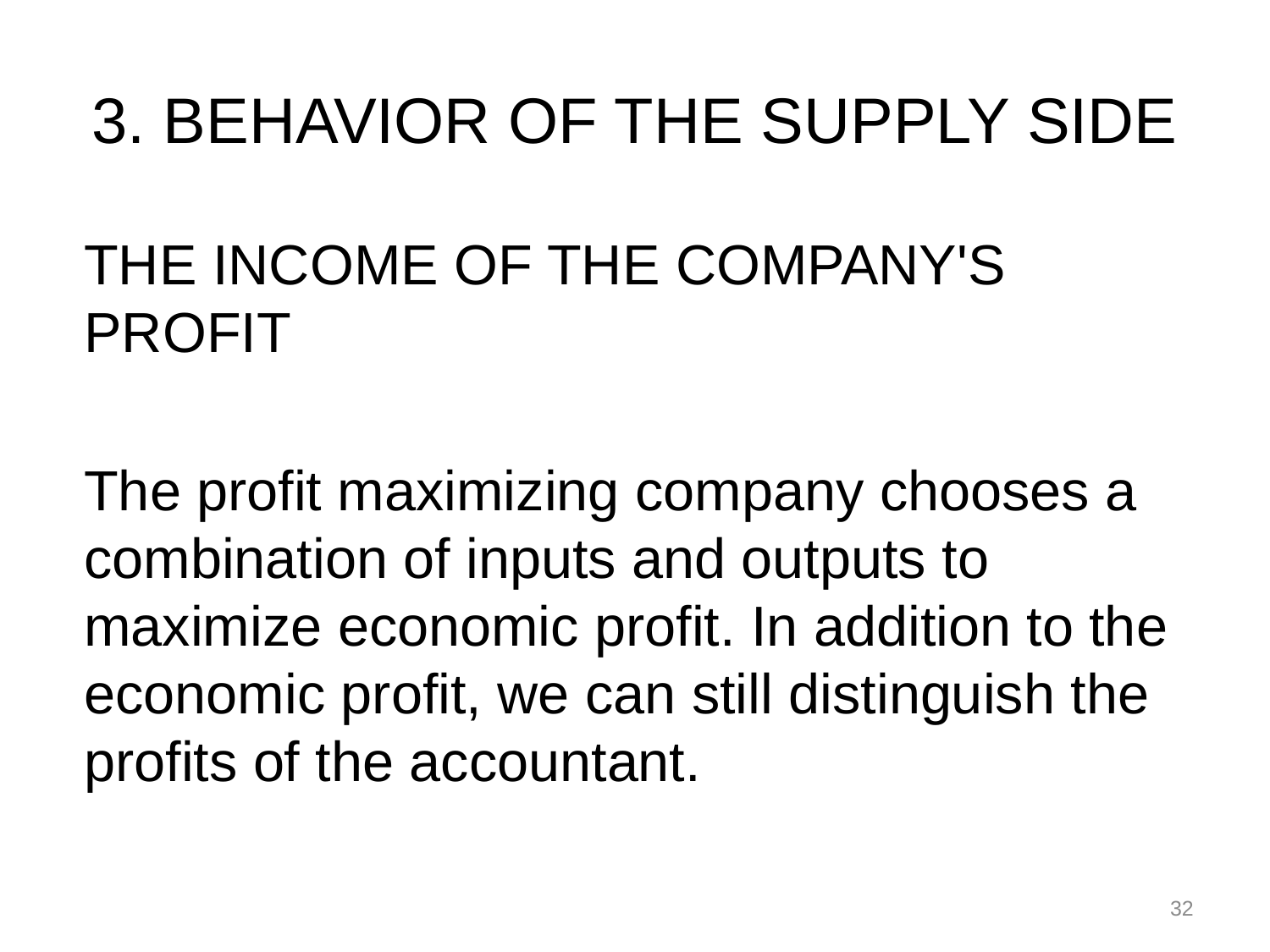

# 3. BEHAVIOR OF THE SUPPLY SIDE
THE INCOME OF THE COMPANY'S PROFIT

The profit maximizing company chooses a combination of inputs and outputs to maximize economic profit. In addition to the economic profit, we can still distinguish the profits of the accountant.
32